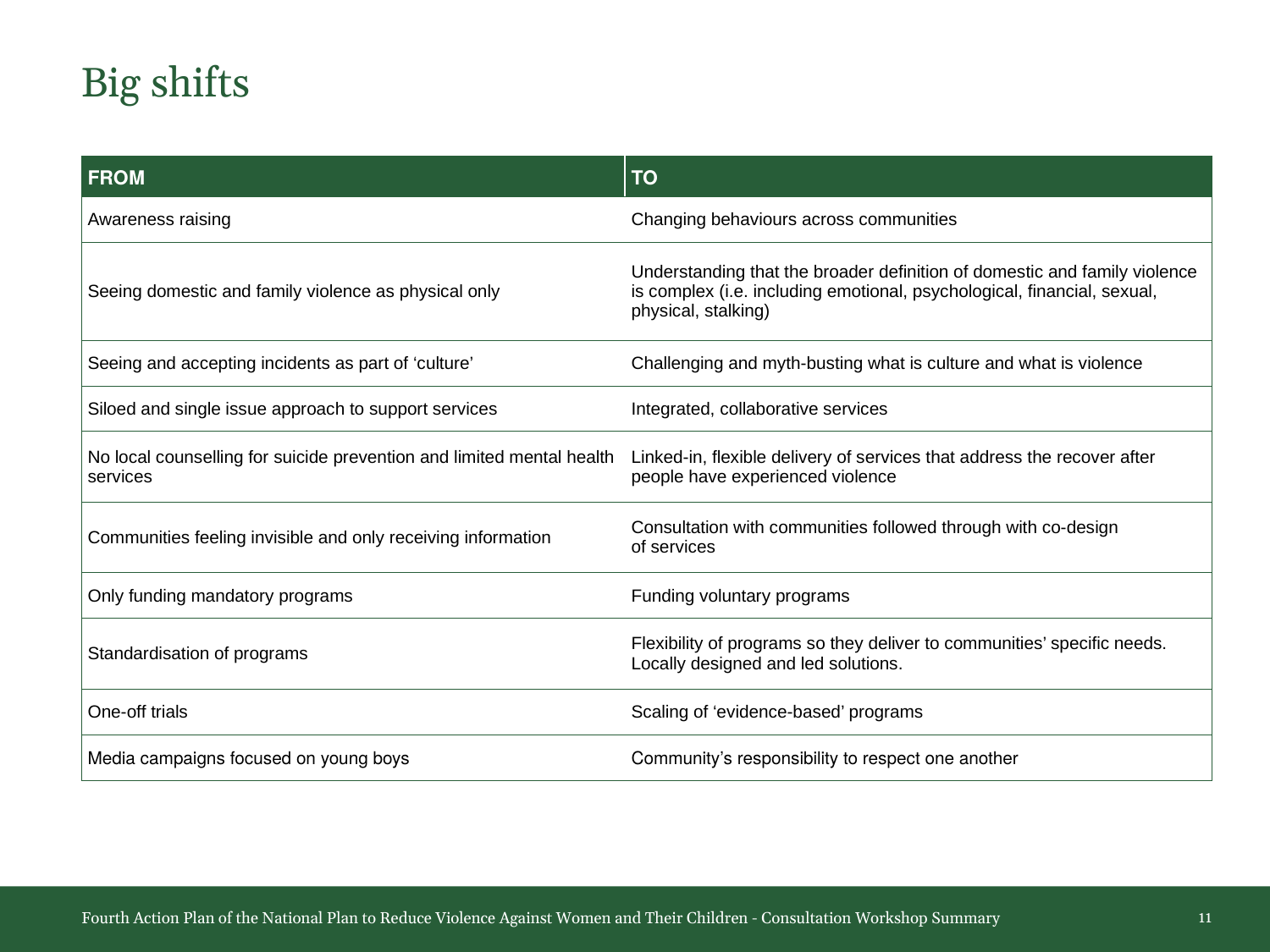

# Big shifts
| FROM | TO |
| --- | --- |
| Awareness raising | Changing behaviours across communities |
| Seeing domestic and family violence as physical only | Understanding that the broader definition of domestic and family violence is complex (i.e. including emotional, psychological, financial, sexual, physical, stalking) |
| Seeing and accepting incidents as part of ‘culture’ | Challenging and myth-busting what is culture and what is violence |
| Siloed and single issue approach to support services | Integrated, collaborative services |
| No local counselling for suicide prevention and limited mental health services | Linked-in, flexible delivery of services that address the recover after people have experienced violence |
| Communities feeling invisible and only receiving information | Consultation with communities followed through with co-design of services |
| Only funding mandatory programs | Funding voluntary programs |
| Standardisation of programs | Flexibility of programs so they deliver to communities’ specific needs. Locally designed and led solutions. |
| One-off trials | Scaling of ‘evidence-based’ programs |
| Media campaigns focused on young boys | Community’s responsibility to respect one another |
Fourth Action Plan of the National Plan to Reduce Violence Against Women and Their Children - Consultation Workshop Summary
11